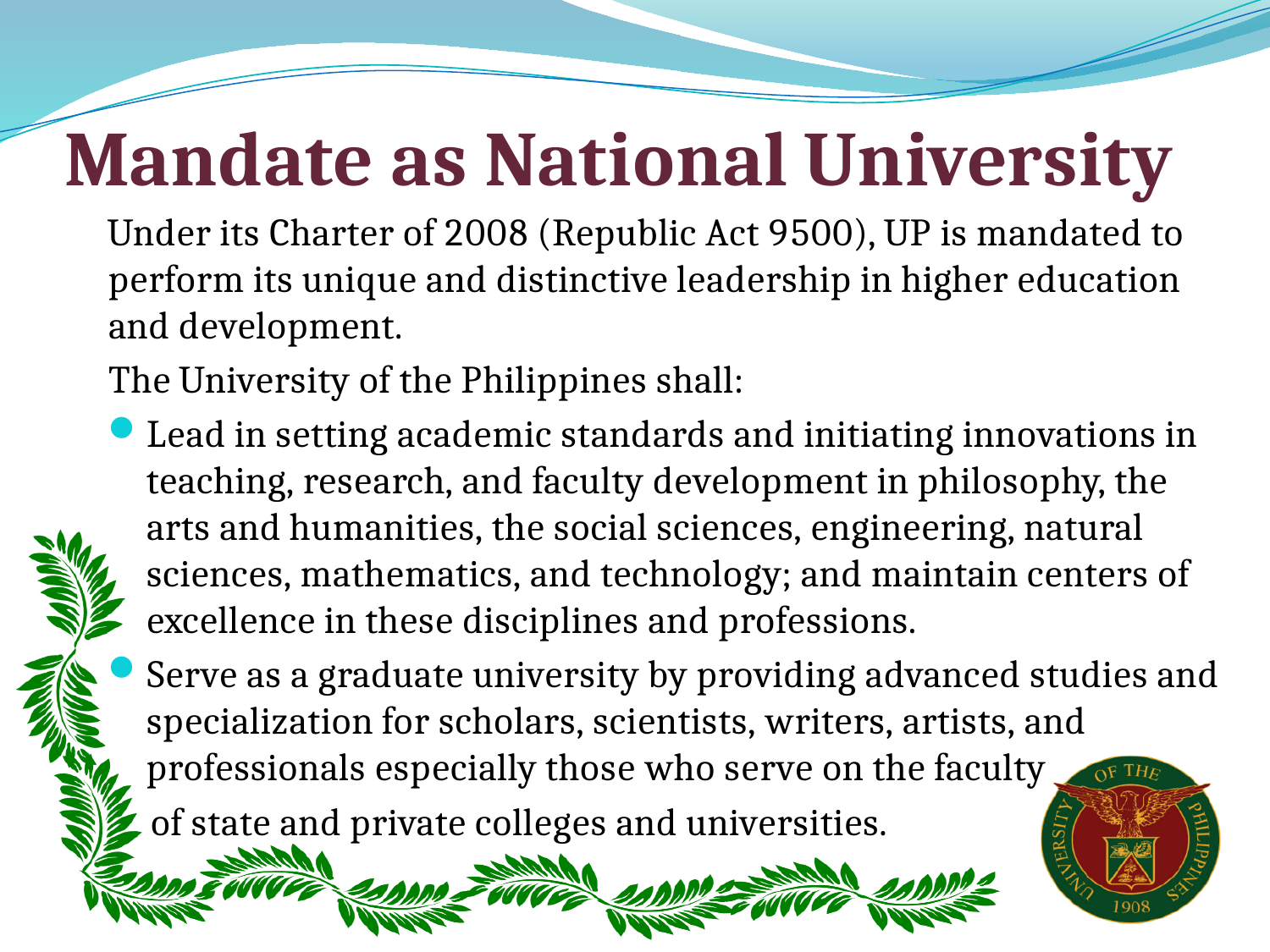

# Mandate as National University
Under its Charter of 2008 (Republic Act 9500), UP is mandated to perform its unique and distinctive leadership in higher education and development.
The University of the Philippines shall:
Lead in setting academic standards and initiating innovations in teaching, research, and faculty development in philosophy, the arts and humanities, the social sciences, engineering, natural sciences, mathematics, and technology; and maintain centers of excellence in these disciplines and professions.
Serve as a graduate university by providing advanced studies and specialization for scholars, scientists, writers, artists, and professionals especially those who serve on the faculty
     of state and private colleges and universities.